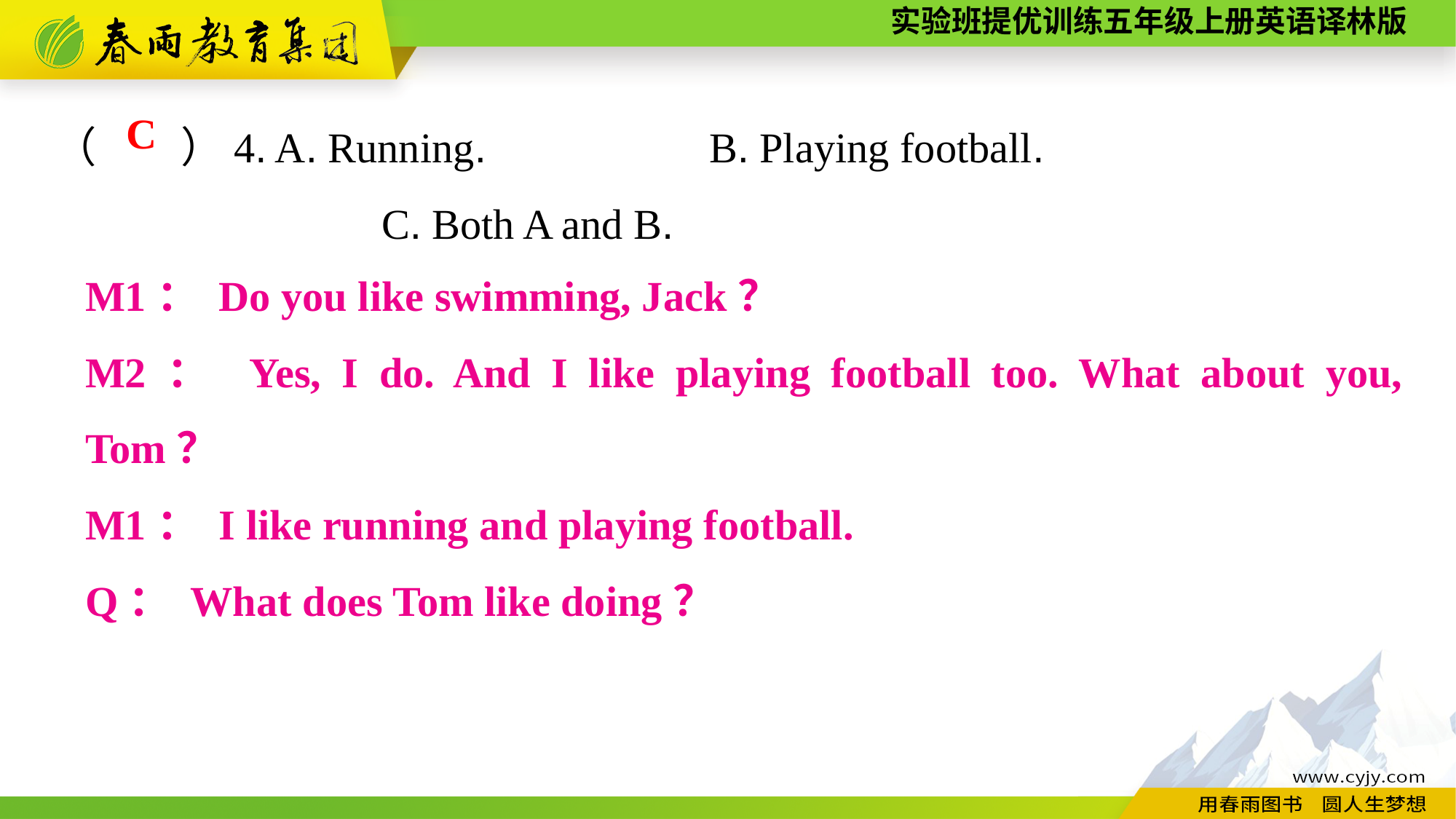

（　　）4. A. Running.			B. Playing football.
			C. Both A and B.
C
M1： Do you like swimming, Jack？
M2： Yes, I do. And I like playing football too. What about you, Tom？
M1： I like running and playing football.
Q： What does Tom like doing？